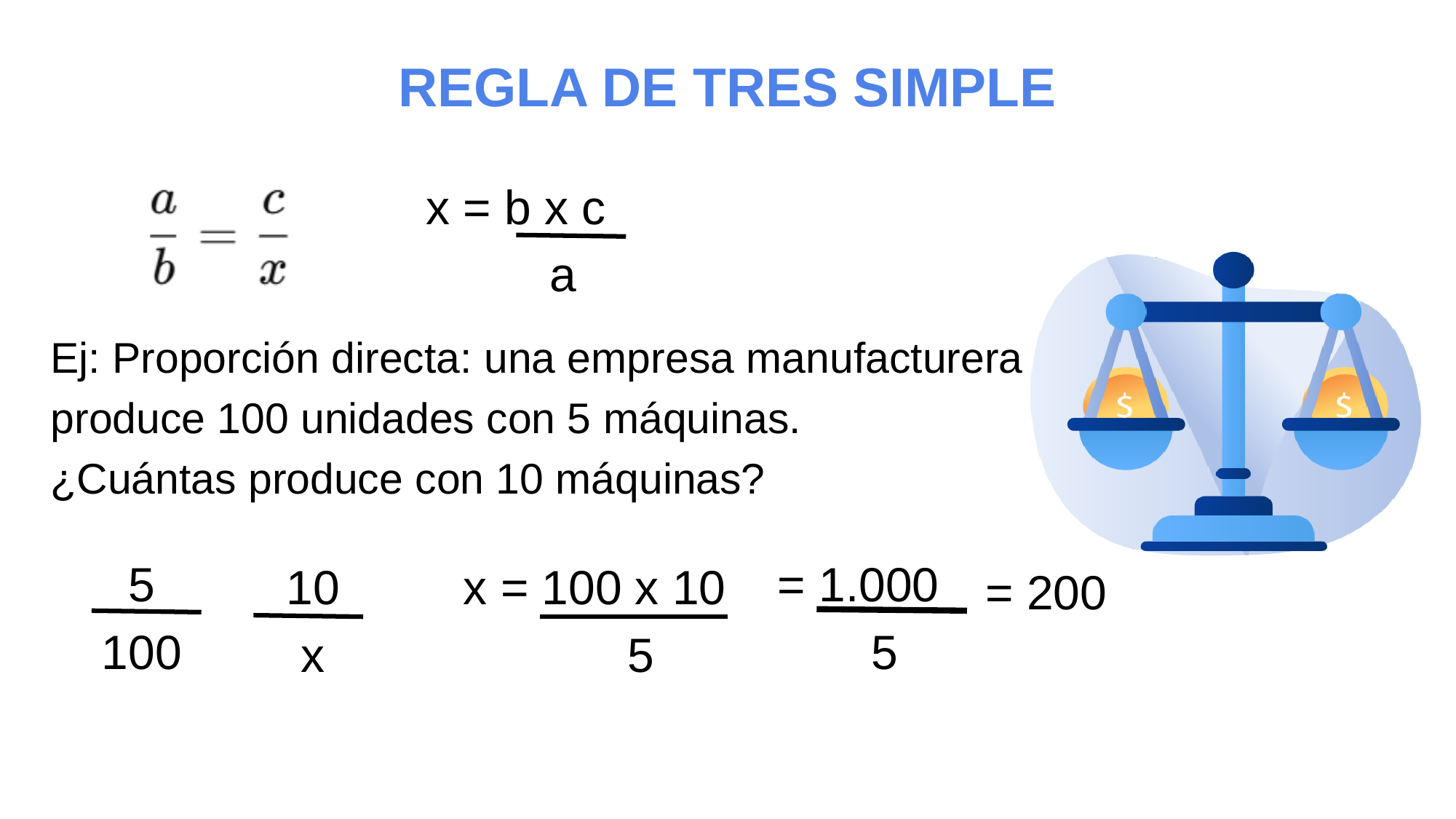

REGLA DE TRES SIMPLE

x = b x c
       a

Ej: Proporción directa: una empresa manufacturera produce 100 unidades con 5 máquinas.
¿Cuántas produce con 10 máquinas?

5
100
= 1.000
    5

10
x
x = 100 x 10
       5
= 200